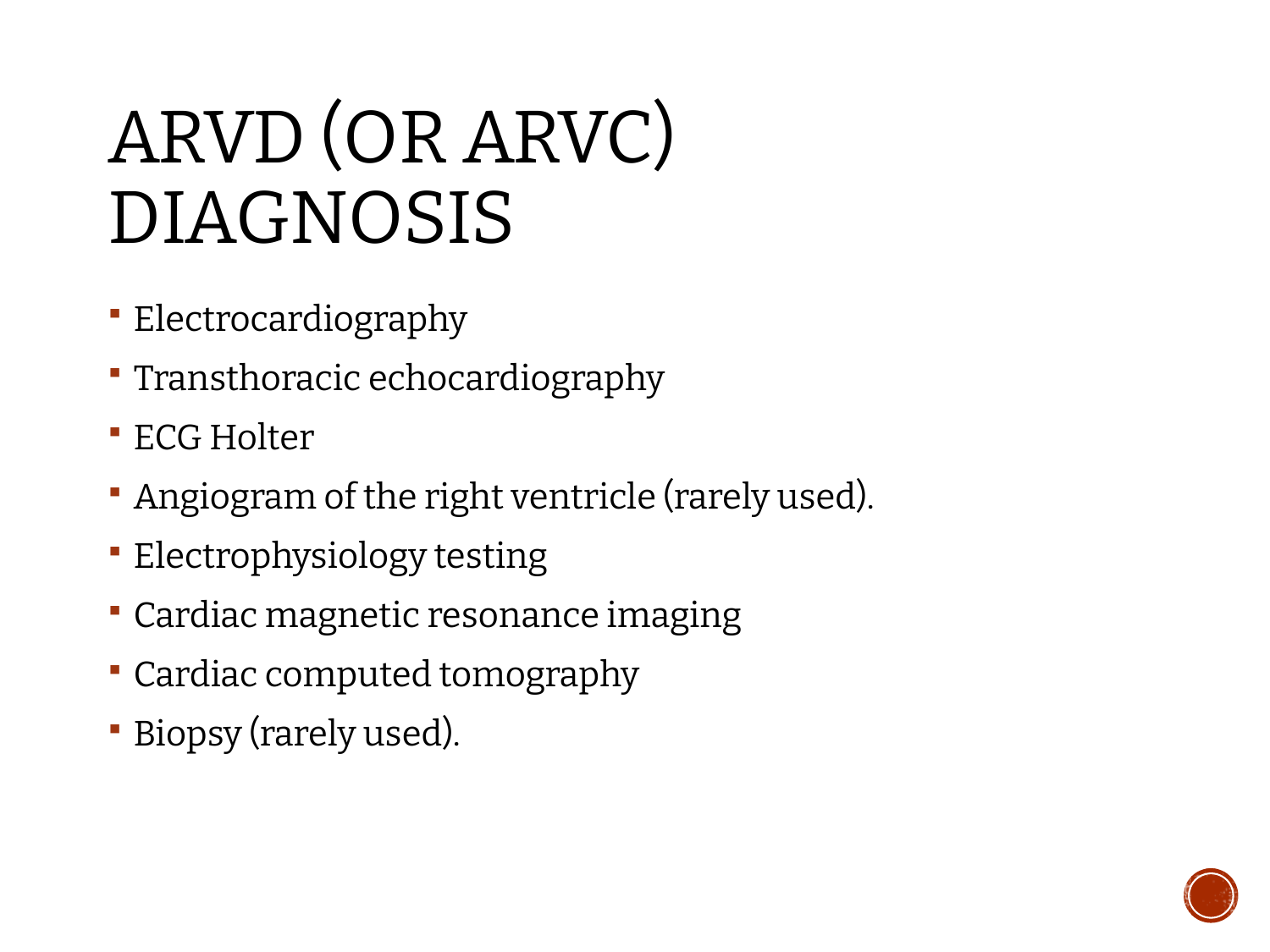

# ARVd (or ARVC) DIAGNOSIS
Electrocardiography
Transthoracic echocardiography
ECG Holter
Angiogram of the right ventricle (rarely used).
Electrophysiology testing
Cardiac magnetic resonance imaging
Cardiac computed tomography
Biopsy (rarely used).